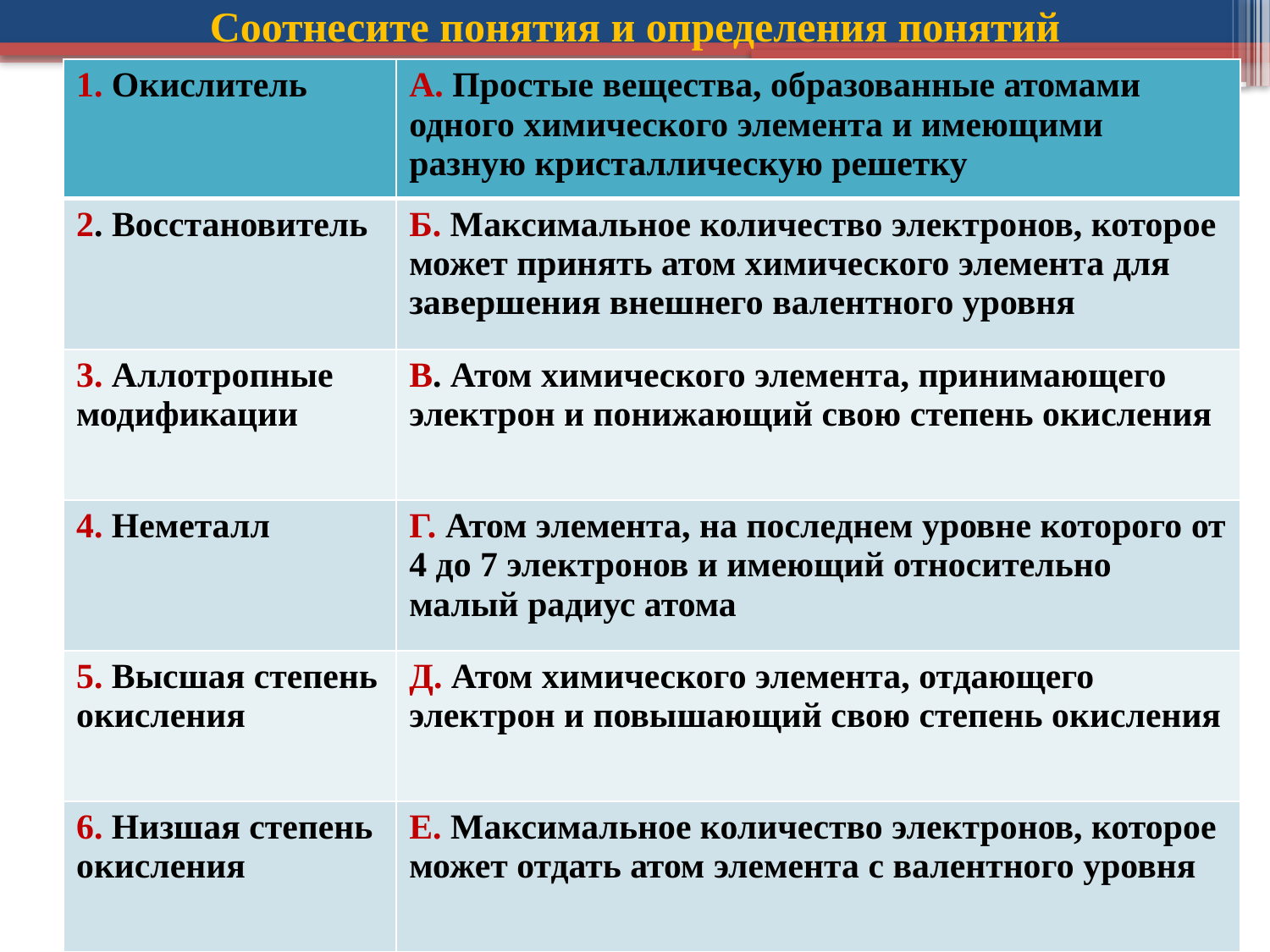

# Соотнесите понятия и определения понятий
| 1. Окислитель | А. Простые вещества, образованные атомами одного химического элемента и имеющими разную кристаллическую решетку |
| --- | --- |
| 2. Восстановитель | Б. Максимальное количество электронов, которое может принять атом химического элемента для завершения внешнего валентного уровня |
| 3. Аллотропные модификации | В. Атом химического элемента, принимающего электрон и понижающий свою степень окисления |
| 4. Неметалл | Г. Атом элемента, на последнем уровне которого от 4 до 7 электронов и имеющий относительно малый радиус атома |
| 5. Высшая степень окисления | Д. Атом химического элемента, отдающего электрон и повышающий свою степень окисления |
| 6. Низшая степень окисления | Е. Максимальное количество электронов, которое может отдать атом элемента с валентного уровня |